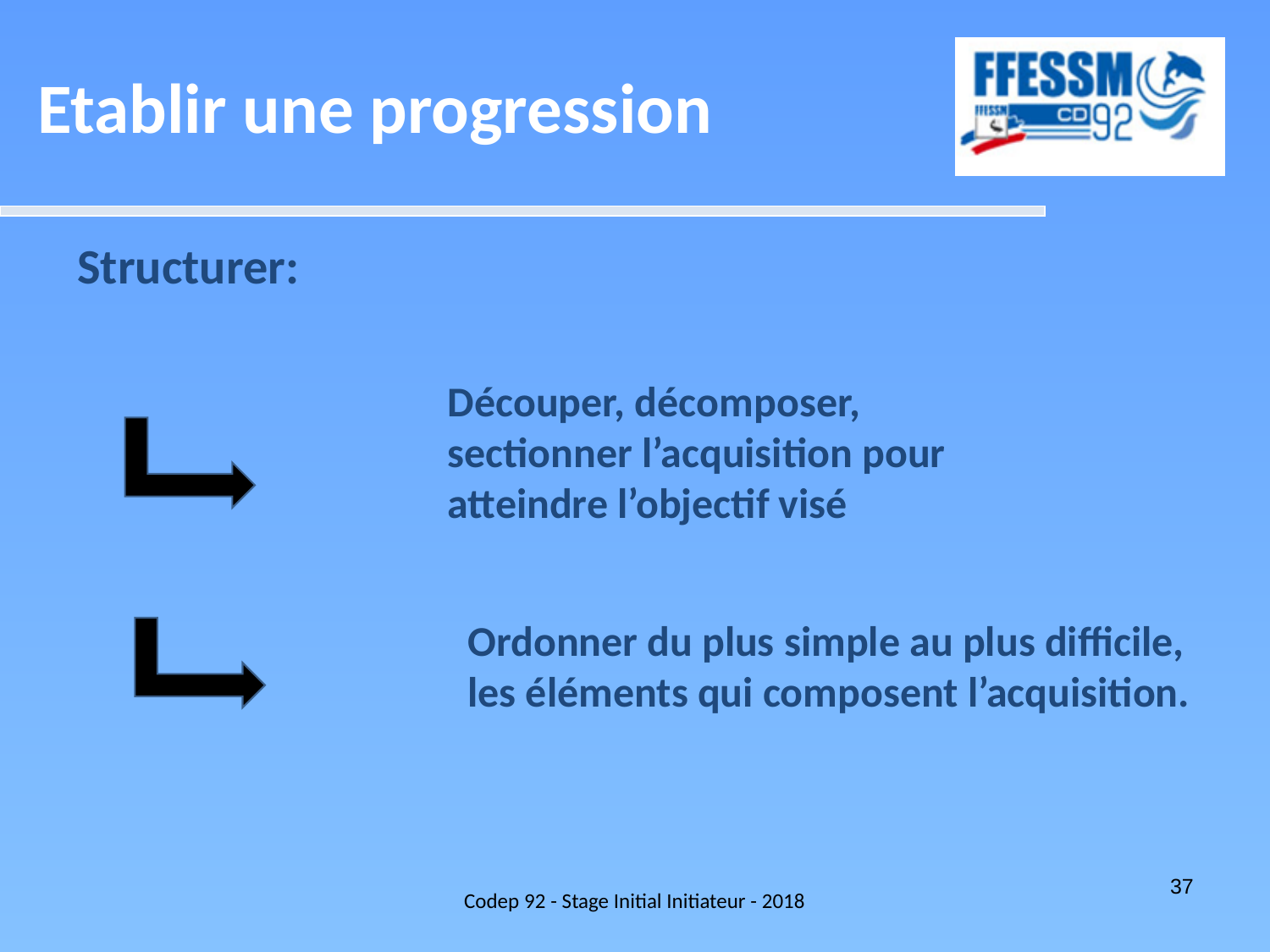

Etablir une progression
Structurer:
Découper, décomposer,
sectionner l’acquisition pour
atteindre l’objectif visé

Ordonner du plus simple au plus difficile,
les éléments qui composent l’acquisition.
Codep 92 - Stage Initial Initiateur - 2018
37